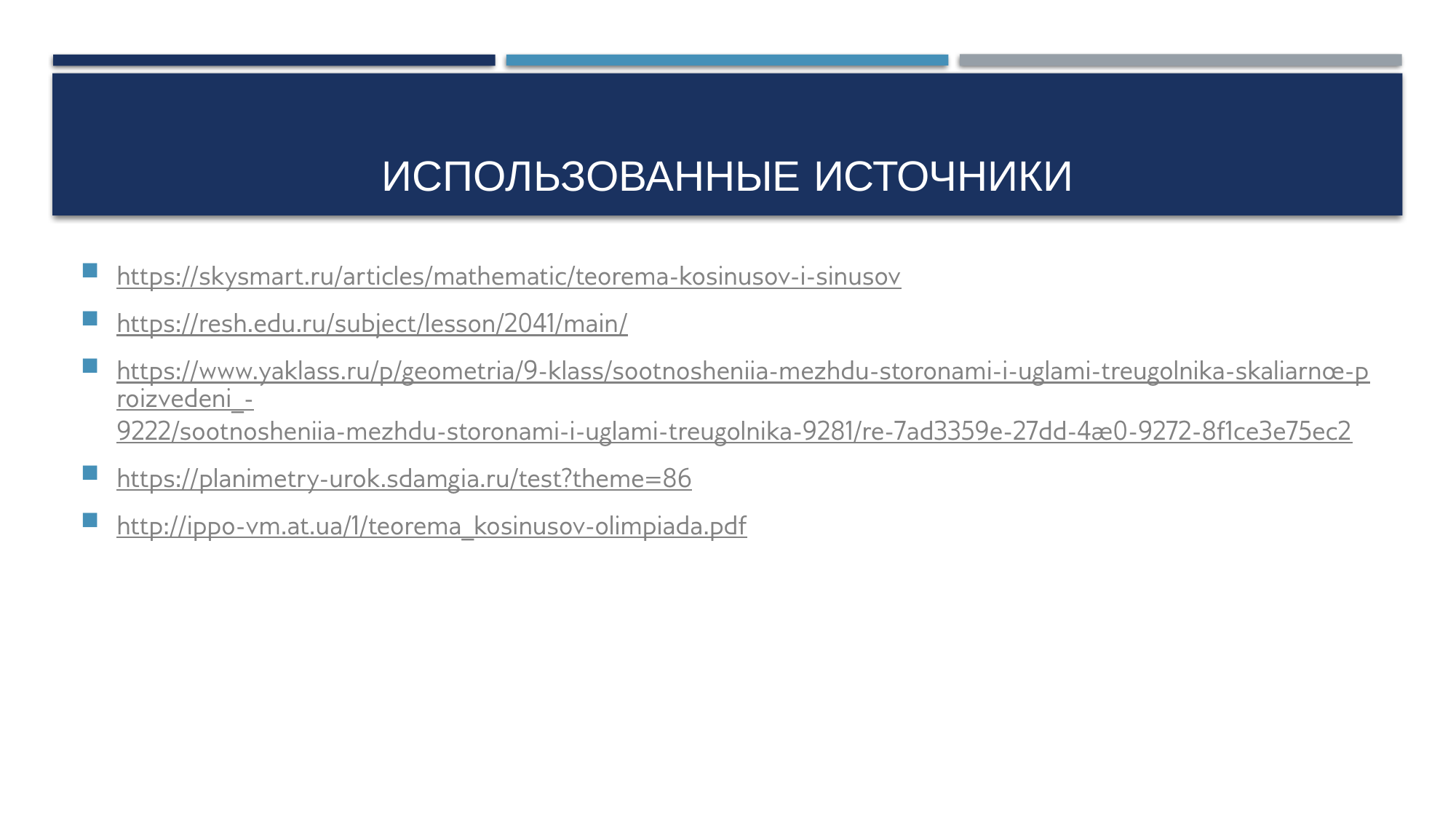

# Использованные источники
https://skysmart.ru/articles/mathematic/teorema-kosinusov-i-sinusov
https://resh.edu.ru/subject/lesson/2041/main/
https://www.yaklass.ru/p/geometria/9-klass/sootnosheniia-mezhdu-storonami-i-uglami-treugolnika-skaliarnoe-proizvedeni_-9222/sootnosheniia-mezhdu-storonami-i-uglami-treugolnika-9281/re-7ad3359e-27dd-4ae0-9272-8f1ce3e75ec2
https://planimetry-urok.sdamgia.ru/test?theme=86
http://ippo-vm.at.ua/1/teorema_kosinusov-olimpiada.pdf